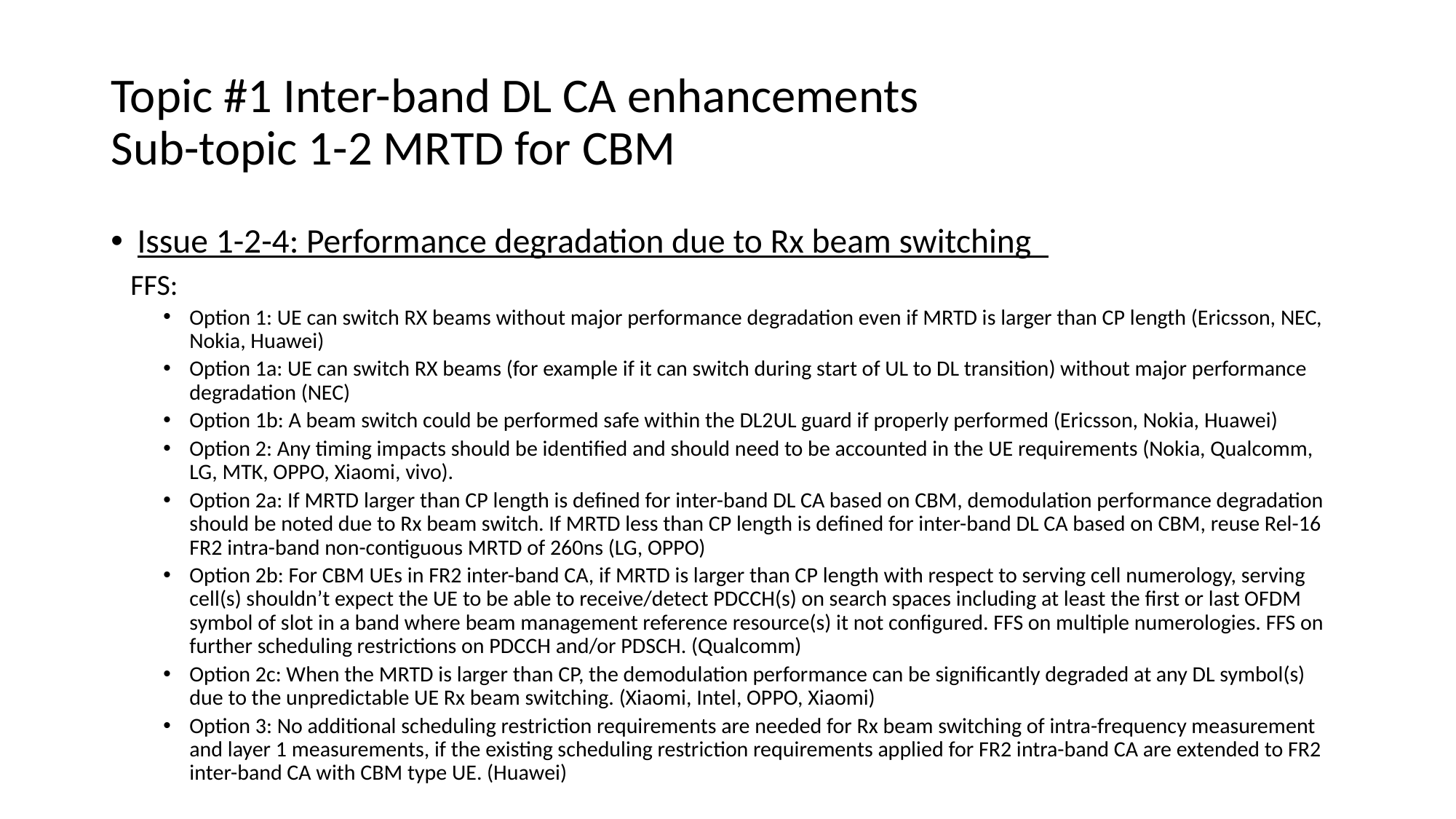

# Topic #1 Inter-band DL CA enhancements Sub-topic 1-2 MRTD for CBM
Issue 1-2-4: Performance degradation due to Rx beam switching
   FFS:
Option 1: UE can switch RX beams without major performance degradation even if MRTD is larger than CP length (Ericsson, NEC, Nokia, Huawei)
Option 1a: UE can switch RX beams (for example if it can switch during start of UL to DL transition) without major performance degradation (NEC)
Option 1b: A beam switch could be performed safe within the DL2UL guard if properly performed (Ericsson, Nokia, Huawei)
Option 2: Any timing impacts should be identified and should need to be accounted in the UE requirements (Nokia, Qualcomm, LG, MTK, OPPO, Xiaomi, vivo).
Option 2a: If MRTD larger than CP length is defined for inter-band DL CA based on CBM, demodulation performance degradation should be noted due to Rx beam switch. If MRTD less than CP length is defined for inter-band DL CA based on CBM, reuse Rel-16 FR2 intra-band non-contiguous MRTD of 260ns (LG, OPPO)
Option 2b: For CBM UEs in FR2 inter-band CA, if MRTD is larger than CP length with respect to serving cell numerology, serving cell(s) shouldn’t expect the UE to be able to receive/detect PDCCH(s) on search spaces including at least the first or last OFDM symbol of slot in a band where beam management reference resource(s) it not configured. FFS on multiple numerologies. FFS on further scheduling restrictions on PDCCH and/or PDSCH. (Qualcomm)
Option 2c: When the MRTD is larger than CP, the demodulation performance can be significantly degraded at any DL symbol(s) due to the unpredictable UE Rx beam switching. (Xiaomi, Intel, OPPO, Xiaomi)
Option 3: No additional scheduling restriction requirements are needed for Rx beam switching of intra-frequency measurement and layer 1 measurements, if the existing scheduling restriction requirements applied for FR2 intra-band CA are extended to FR2 inter-band CA with CBM type UE. (Huawei)